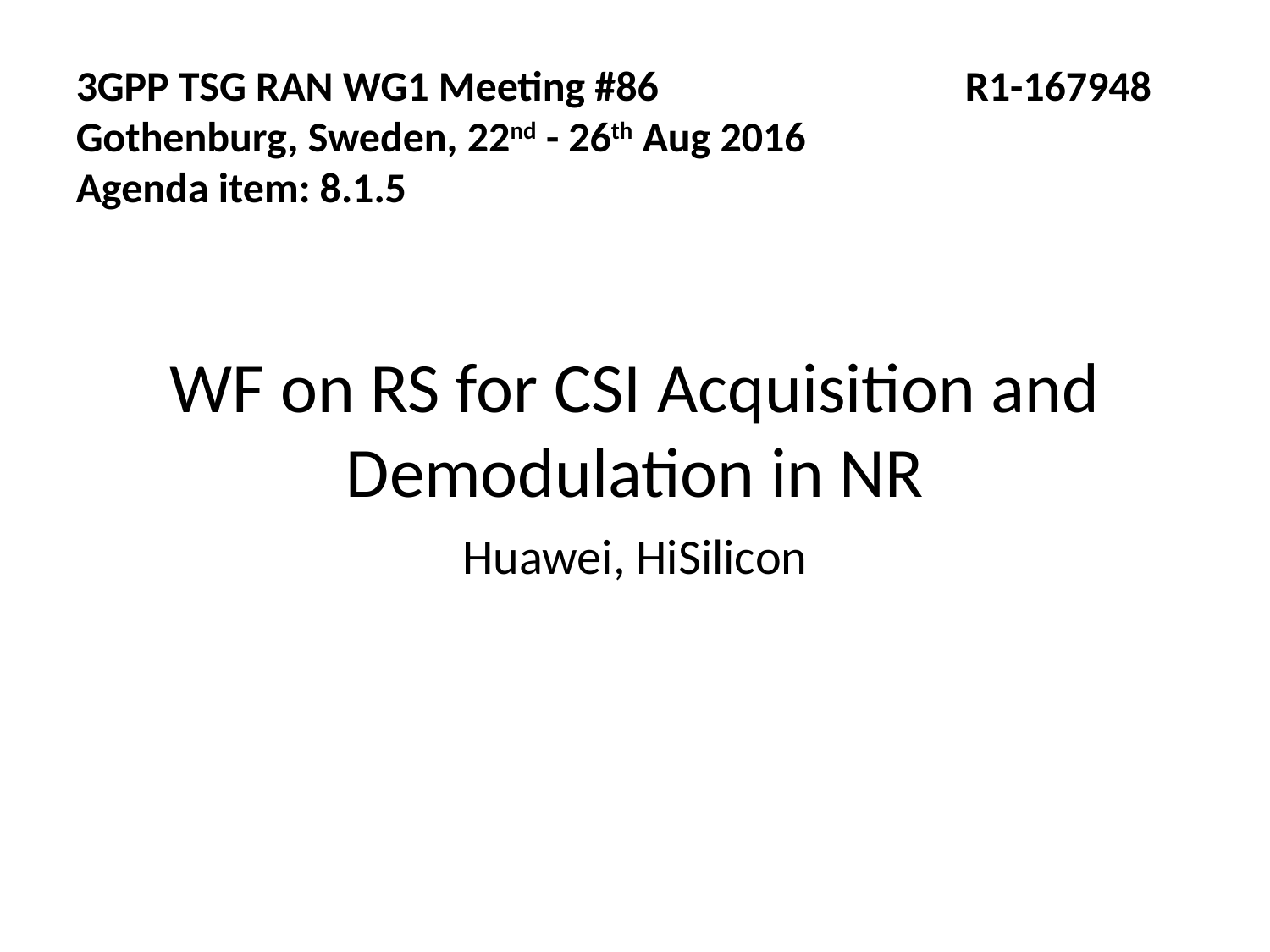

3GPP TSG RAN WG1 Meeting #86			R1-167948  Gothenburg, Sweden, 22nd - 26th Aug 2016
Agenda item: 8.1.5
WF on RS for CSI Acquisition and Demodulation in NR
Huawei, HiSilicon